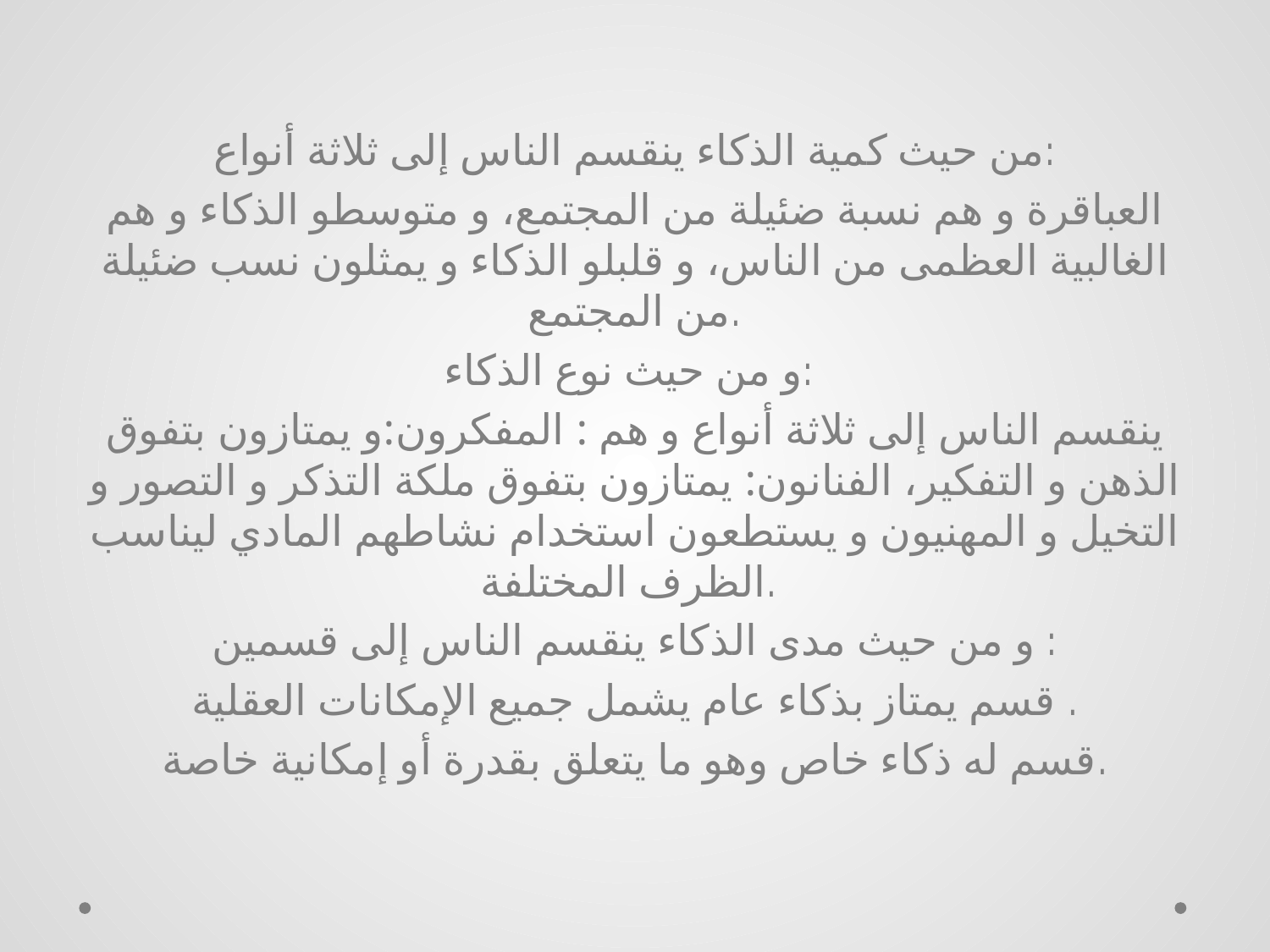

من حيث كمية الذكاء ينقسم الناس إلى ثلاثة أنواع:
العباقرة و هم نسبة ضئيلة من المجتمع، و متوسطو الذكاء و هم الغالبية العظمى من الناس، و قلبلو الذكاء و يمثلون نسب ضئيلة من المجتمع.
و من حيث نوع الذكاء:
ينقسم الناس إلى ثلاثة أنواع و هم : المفكرون:و يمتازون بتفوق الذهن و التفكير، الفنانون: يمتازون بتفوق ملكة التذكر و التصور و التخيل و المهنيون و يستطعون استخدام نشاطهم المادي ليناسب الظرف المختلفة.
و من حيث مدى الذكاء ينقسم الناس إلى قسمين :
قسم يمتاز بذكاء عام يشمل جميع الإمكانات العقلية .
قسم له ذكاء خاص وهو ما يتعلق بقدرة أو إمكانية خاصة.